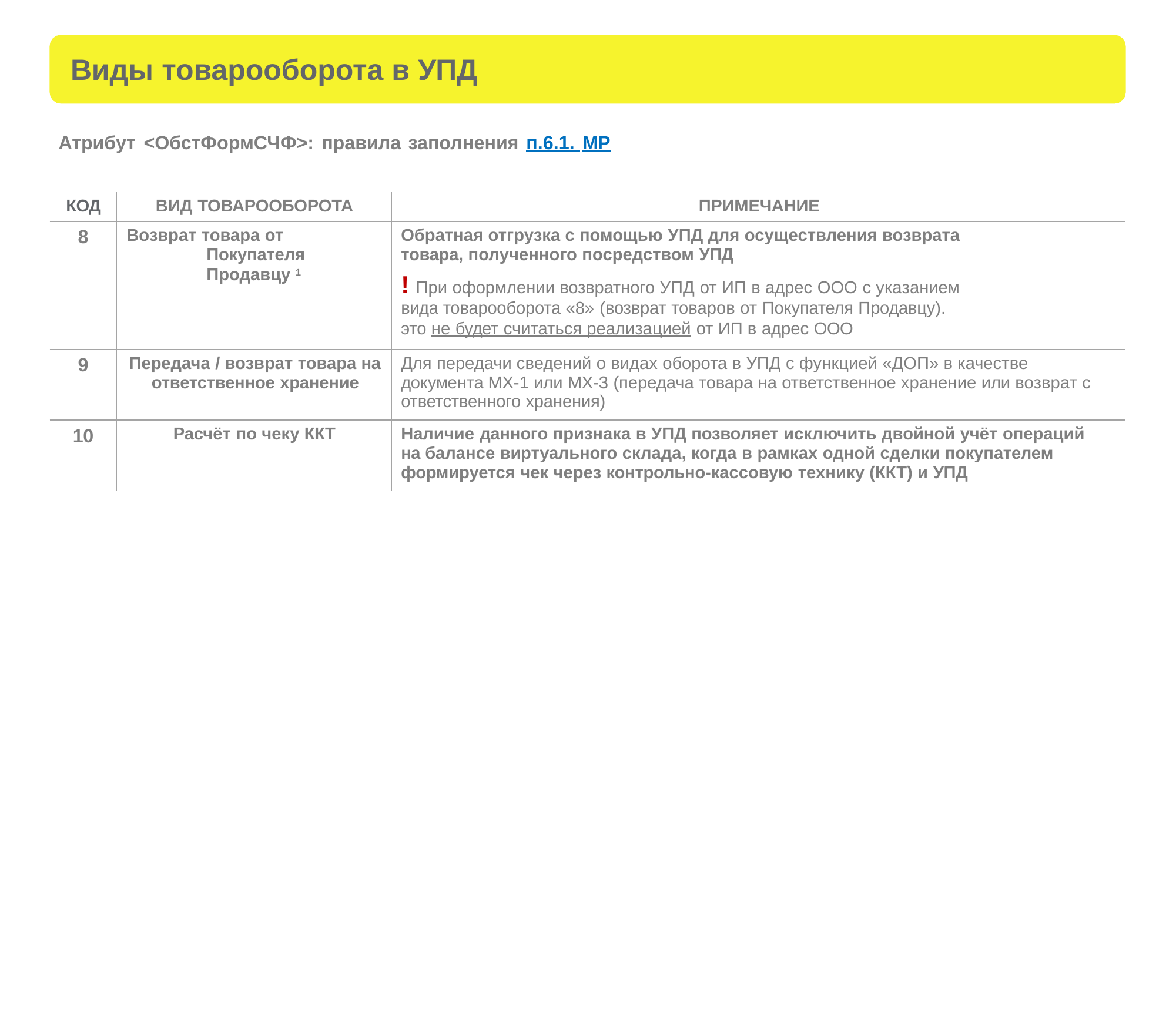

# Виды товарооборота в УПД
Атрибут <ОбстФормСЧФ>: правила заполнения п.6.1. МР
| КОД | ВИД ТОВАРООБОРОТА | ПРИМЕЧАНИЕ |
| --- | --- | --- |
| 8 | Возврат товара от Покупателя Продавцу 1 | Обратная отгрузка с помощью УПД для осуществления возврата товара, полученного посредством УПД ! При оформлении возвратного УПД от ИП в адрес ООО с указанием вида товарооборота «8» (возврат товаров от Покупателя Продавцу). это не будет считаться реализацией от ИП в адрес ООО |
| 9 | Передача / возврат товара на ответственное хранение | Для передачи сведений о видах оборота в УПД с функцией «ДОП» в качестве документа МХ-1 или МХ-3 (передача товара на ответственное хранение или возврат с ответственного хранения) |
| 10 | Расчёт по чеку ККТ | Наличие данного признака в УПД позволяет исключить двойной учёт операций на балансе виртуального склада, когда в рамках одной сделки покупателем формируется чек через контрольно-кассовую технику (ККТ) и УПД |